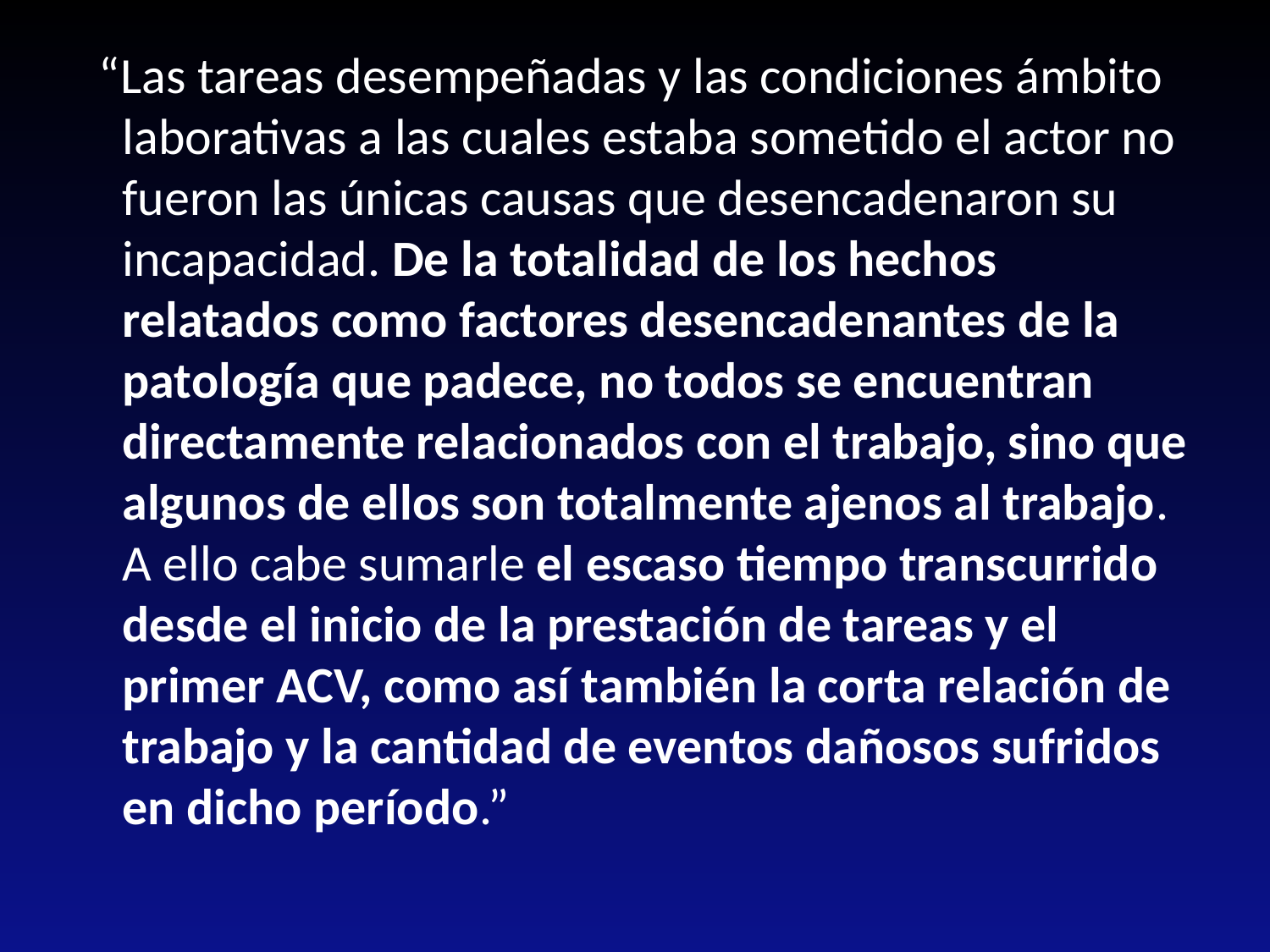

“Las tareas desempeñadas y las condiciones ámbito laborativas a las cuales estaba sometido el actor no fueron las únicas causas que desencadenaron su incapacidad. De la totalidad de los hechos relatados como factores desencadenantes de la patología que padece, no todos se encuentran directamente relacionados con el trabajo, sino que algunos de ellos son totalmente ajenos al trabajo. A ello cabe sumarle el escaso tiempo transcurrido desde el inicio de la prestación de tareas y el primer ACV, como así también la corta relación de trabajo y la cantidad de eventos dañosos sufridos en dicho período.”